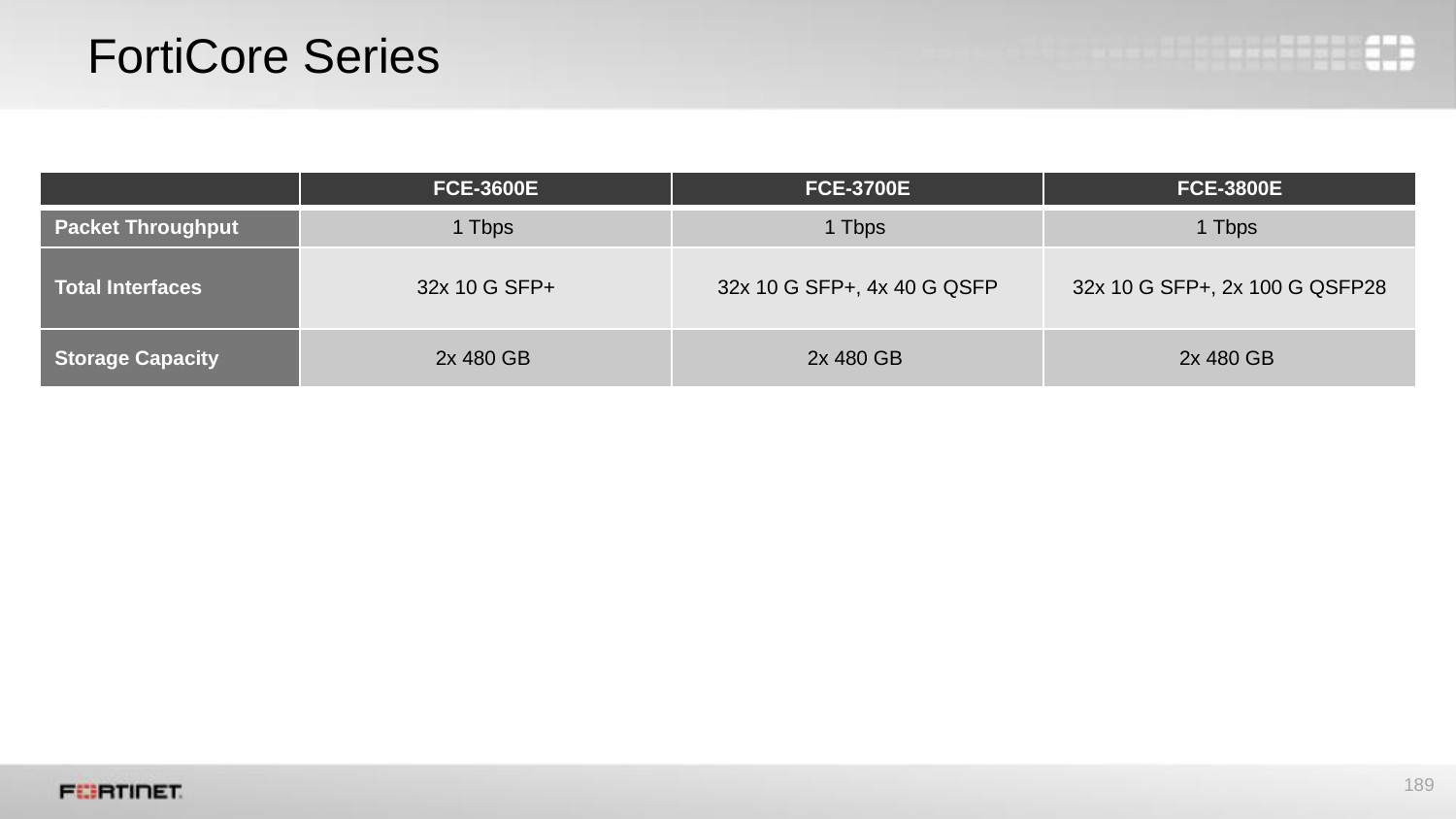

# FortiCore Series
|  | FCE-3600E | FCE-3700E | FCE-3800E |
| --- | --- | --- | --- |
| Packet Throughput | 1 Tbps | 1 Tbps | 1 Tbps |
| Total Interfaces | 32x 10 G SFP+ | 32x 10 G SFP+, 4x 40 G QSFP | 32x 10 G SFP+, 2x 100 G QSFP28 |
| Storage Capacity | 2x 480 GB | 2x 480 GB | 2x 480 GB |